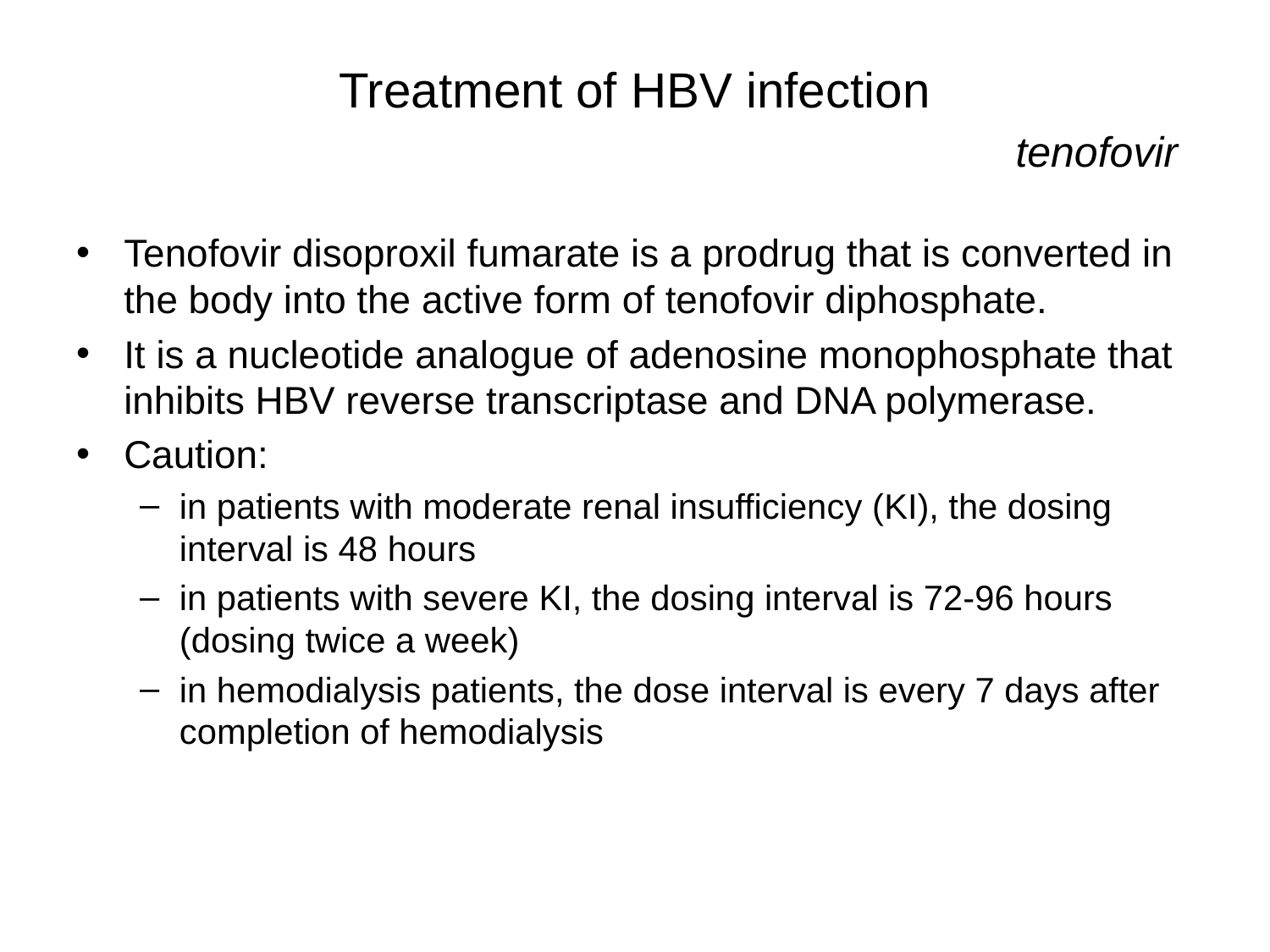

# Treatment of HBV infection tenofovir
Tenofovir disoproxil fumarate is a prodrug that is converted in the body into the active form of tenofovir diphosphate.
It is a nucleotide analogue of adenosine monophosphate that inhibits HBV reverse transcriptase and DNA polymerase.
Caution:
in patients with moderate renal insufficiency (KI), the dosing interval is 48 hours
in patients with severe KI, the dosing interval is 72-96 hours (dosing twice a week)
in hemodialysis patients, the dose interval is every 7 days after completion of hemodialysis